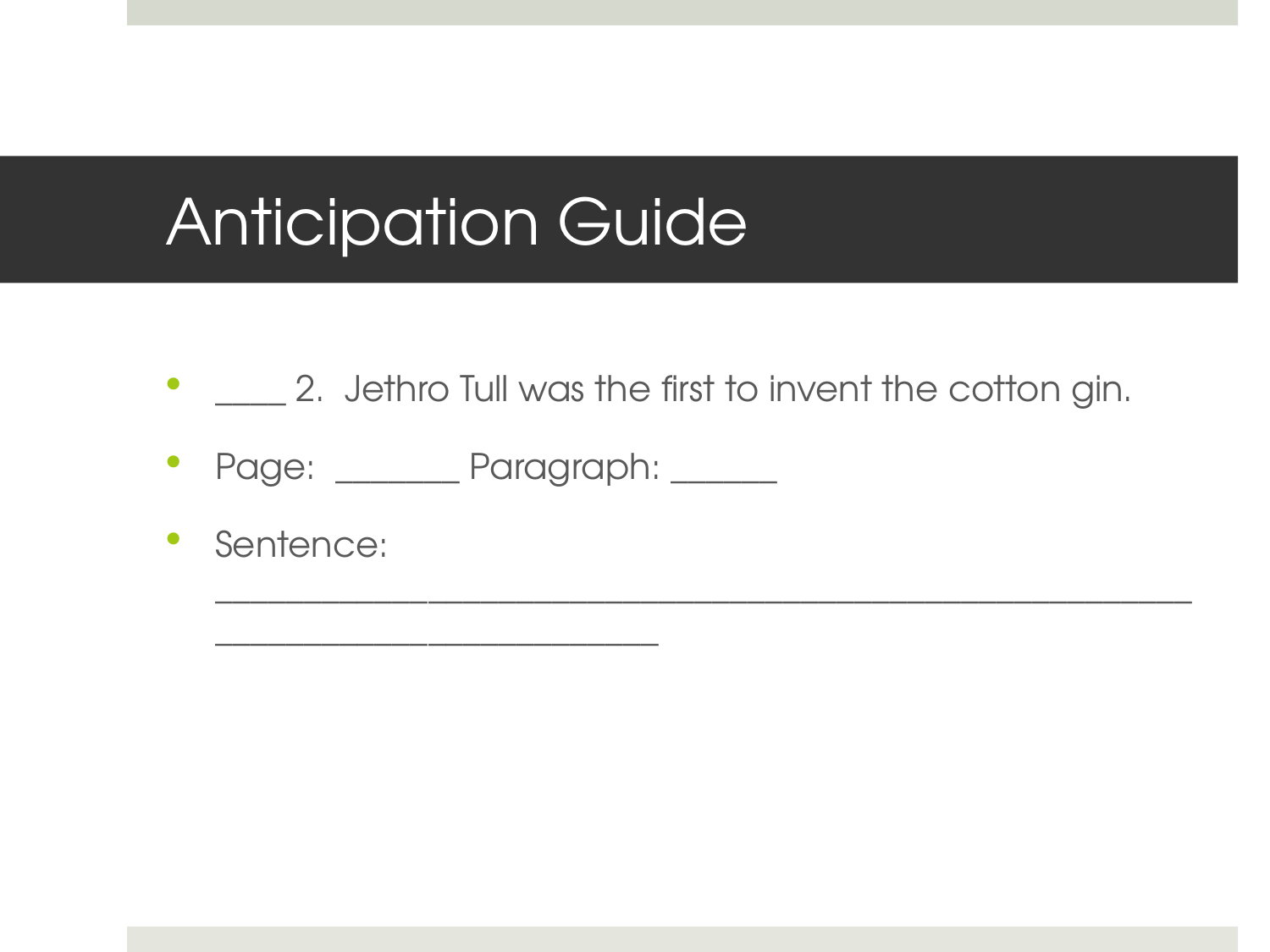

# Anticipation Guide
____ 2.  Jethro Tull was the first to invent the cotton gin.
Page:  _______ Paragraph: ______
Sentence: ________________________________________________________________________________